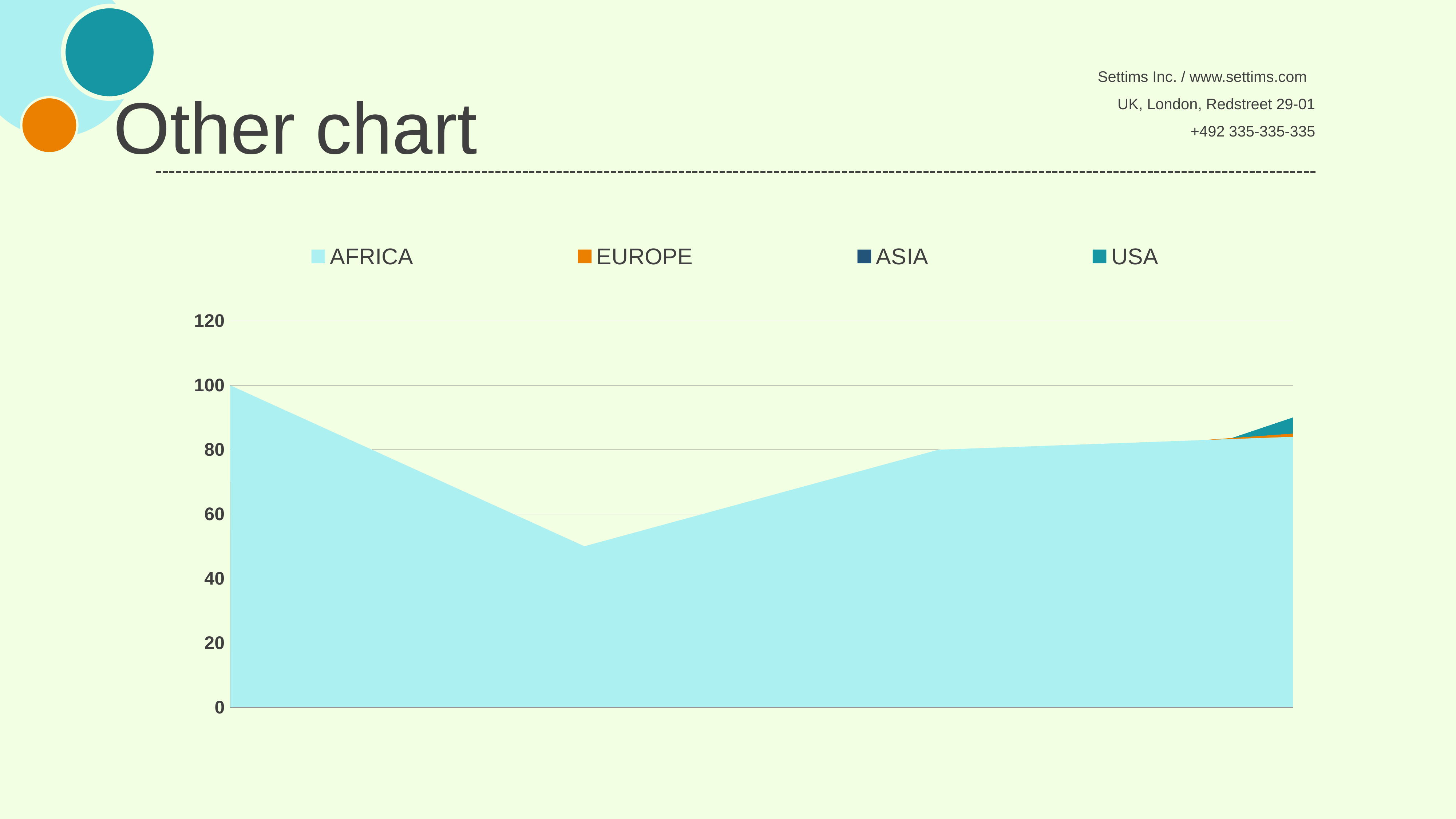

Settims Inc. / www.settims.com
UK, London, Redstreet 29-01
+492 335-335-335
Other chart

### Chart

| Category | AFRICA | EUROPE | ASIA | USA |
|---|---|---|---|---|
| 2004 | 100.0 | 70.0 | 55.0 | 17.0 |
| 2007 | 50.0 | 46.0 | 43.0 | 26.0 |
| 2010 | 80.0 | 77.0 | 70.0 | 53.0 |
| 2013 | 84.0 | 85.0 | 58.0 | 90.0 |